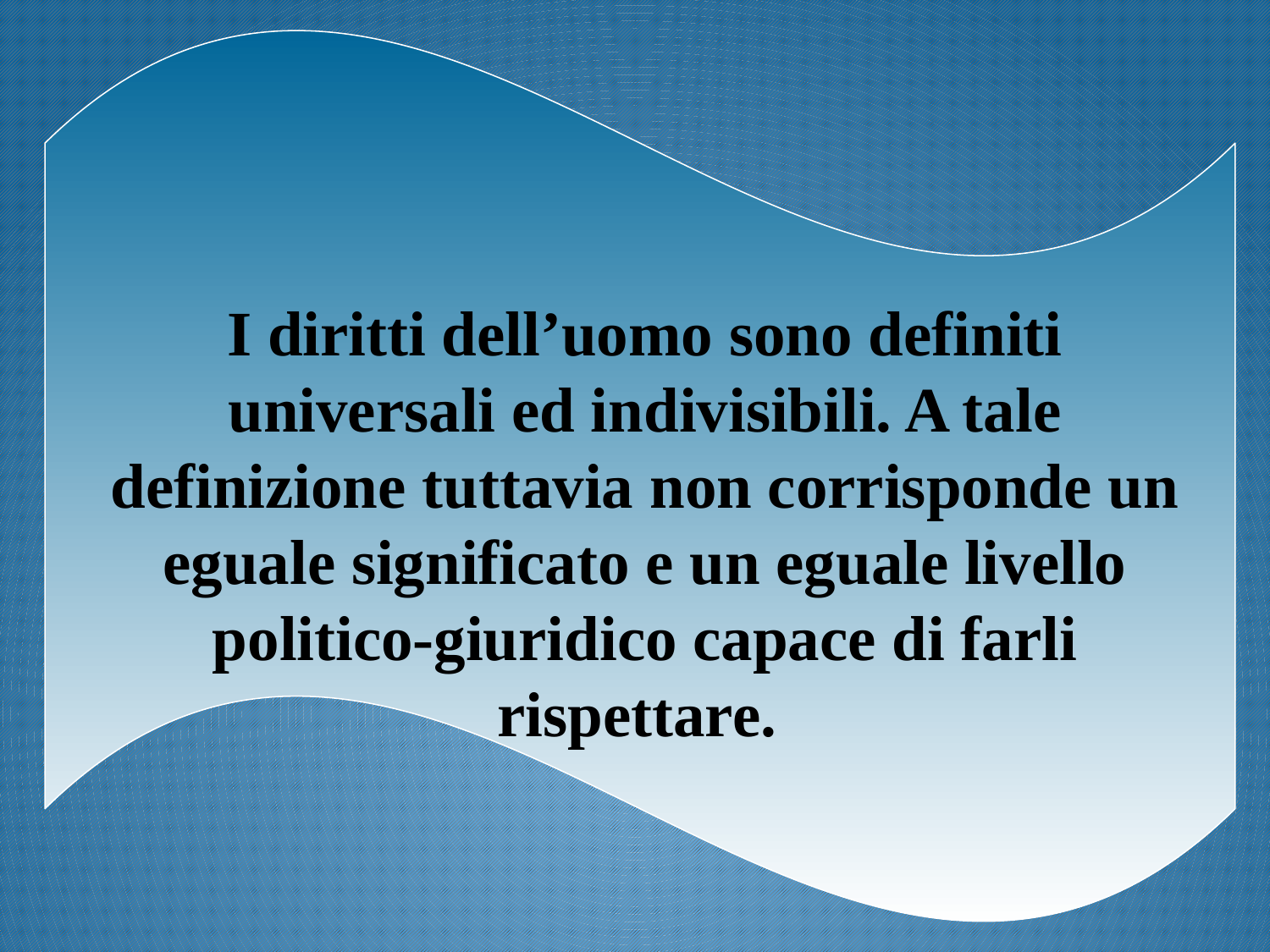

I diritti dell’uomo sono definiti universali ed indivisibili. A tale definizione tuttavia non corrisponde un eguale significato e un eguale livello politico-giuridico capace di farli rispettare.